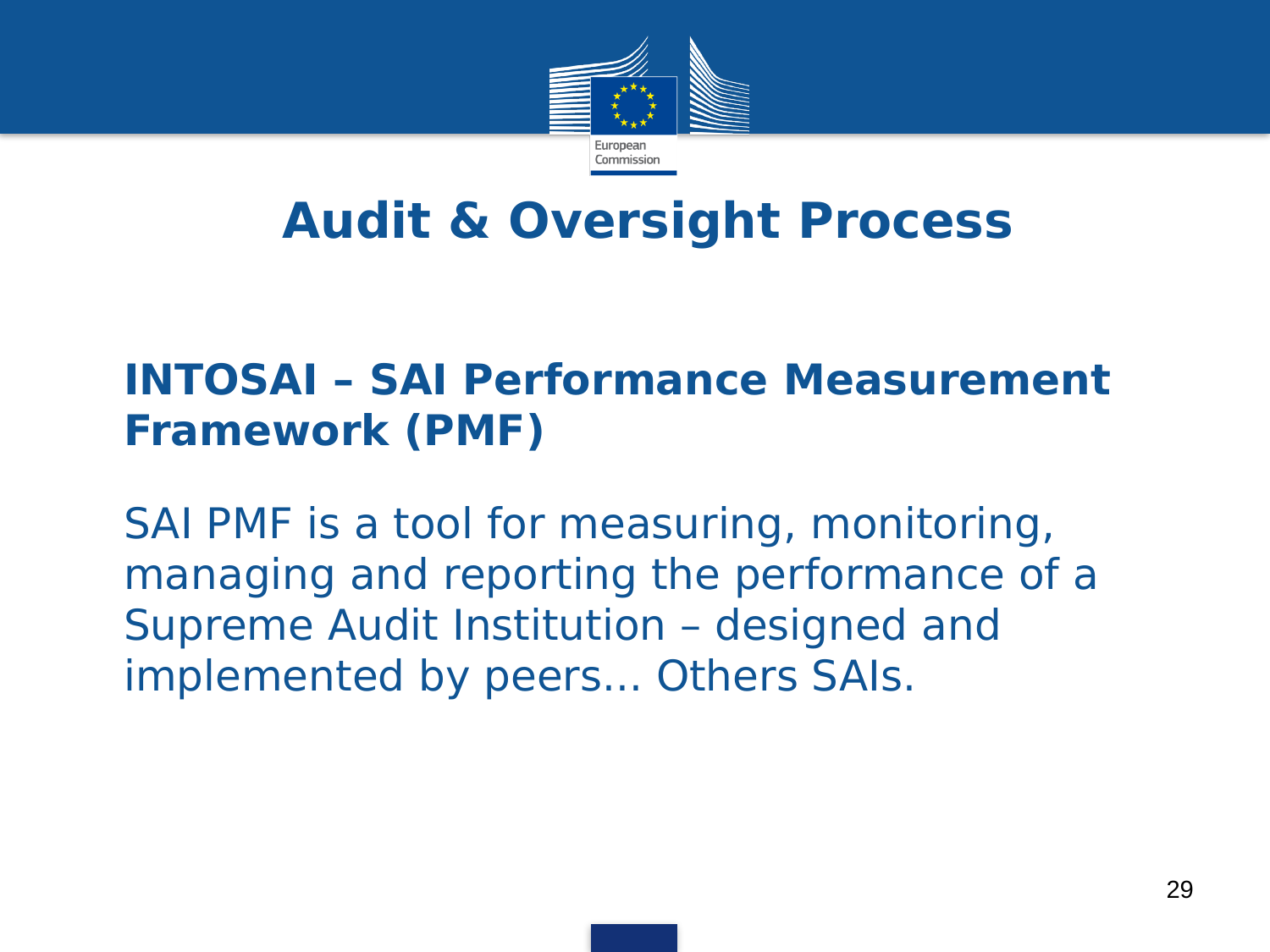

# Audit & Oversight Process
INTOSAI – SAI Performance Measurement Framework (PMF)
SAI PMF is a tool for measuring, monitoring, managing and reporting the performance of a Supreme Audit Institution – designed and implemented by peers... Others SAIs.

29